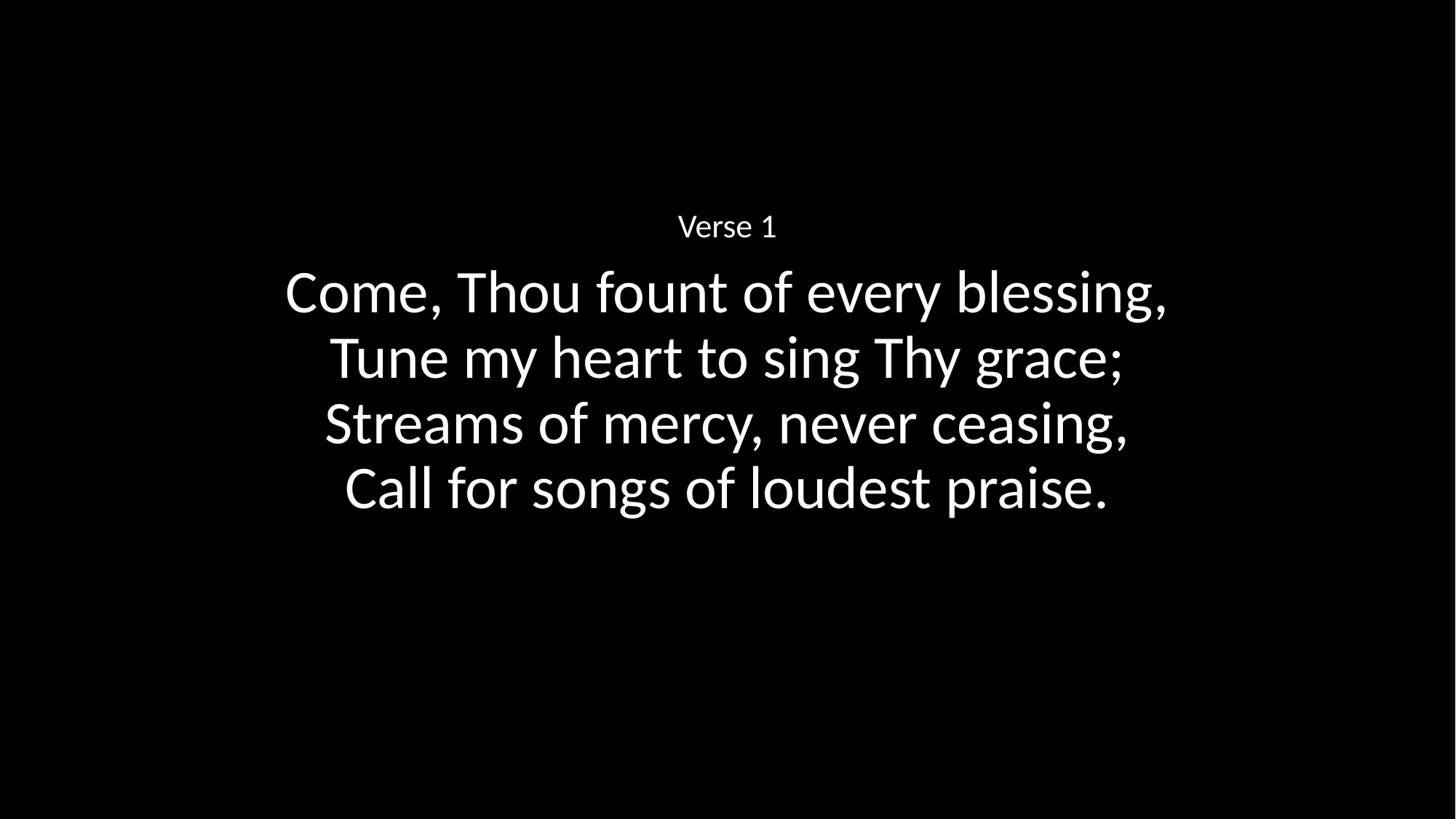

Verse 1
Come, Thou fount of every blessing,
Tune my heart to sing Thy grace;
Streams of mercy, never ceasing,
Call for songs of loudest praise.